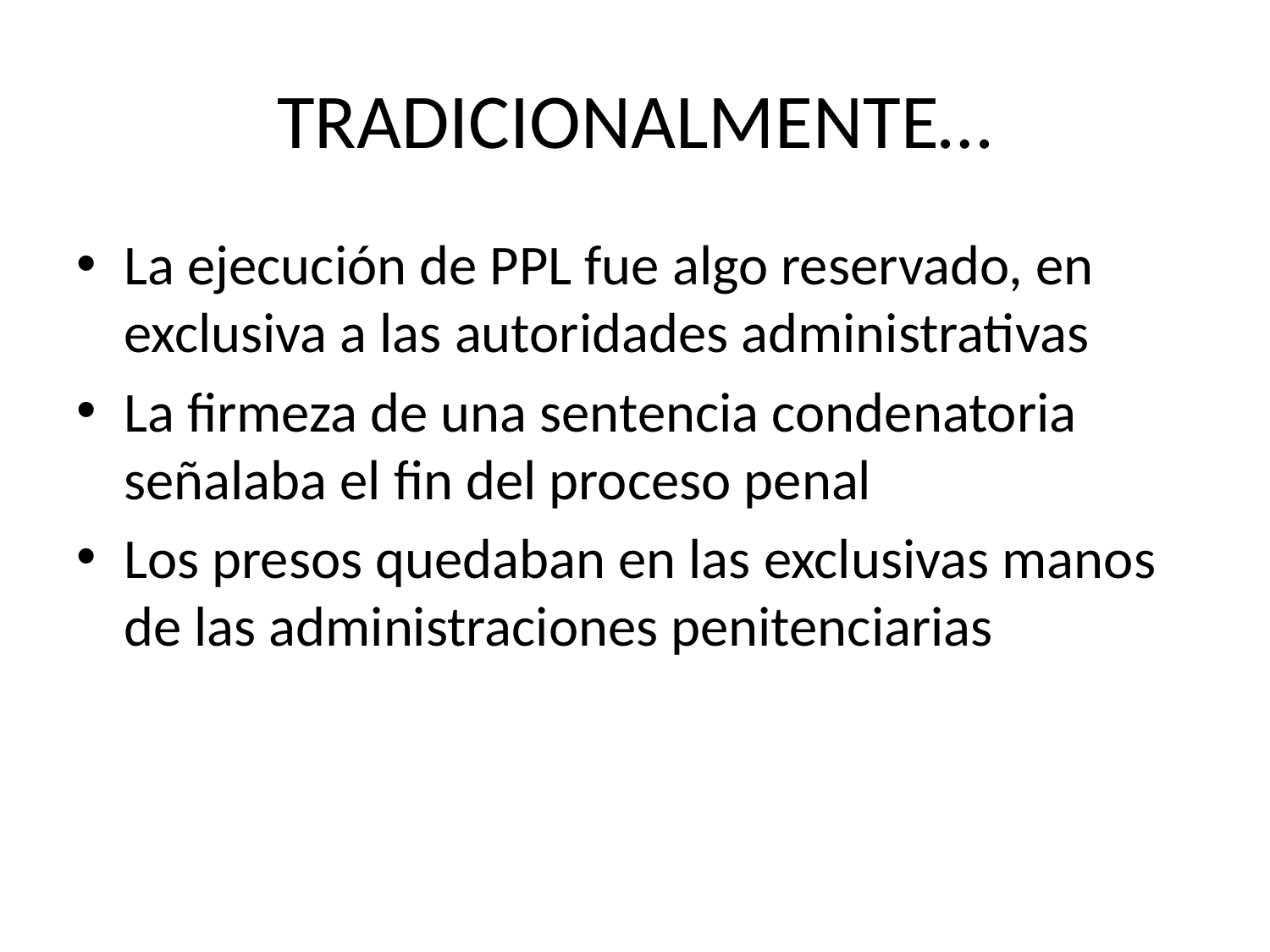

# TRADICIONALMENTE…
La ejecución de PPL fue algo reservado, en exclusiva a las autoridades administrativas
La firmeza de una sentencia condenatoria señalaba el fin del proceso penal
Los presos quedaban en las exclusivas manos de las administraciones penitenciarias